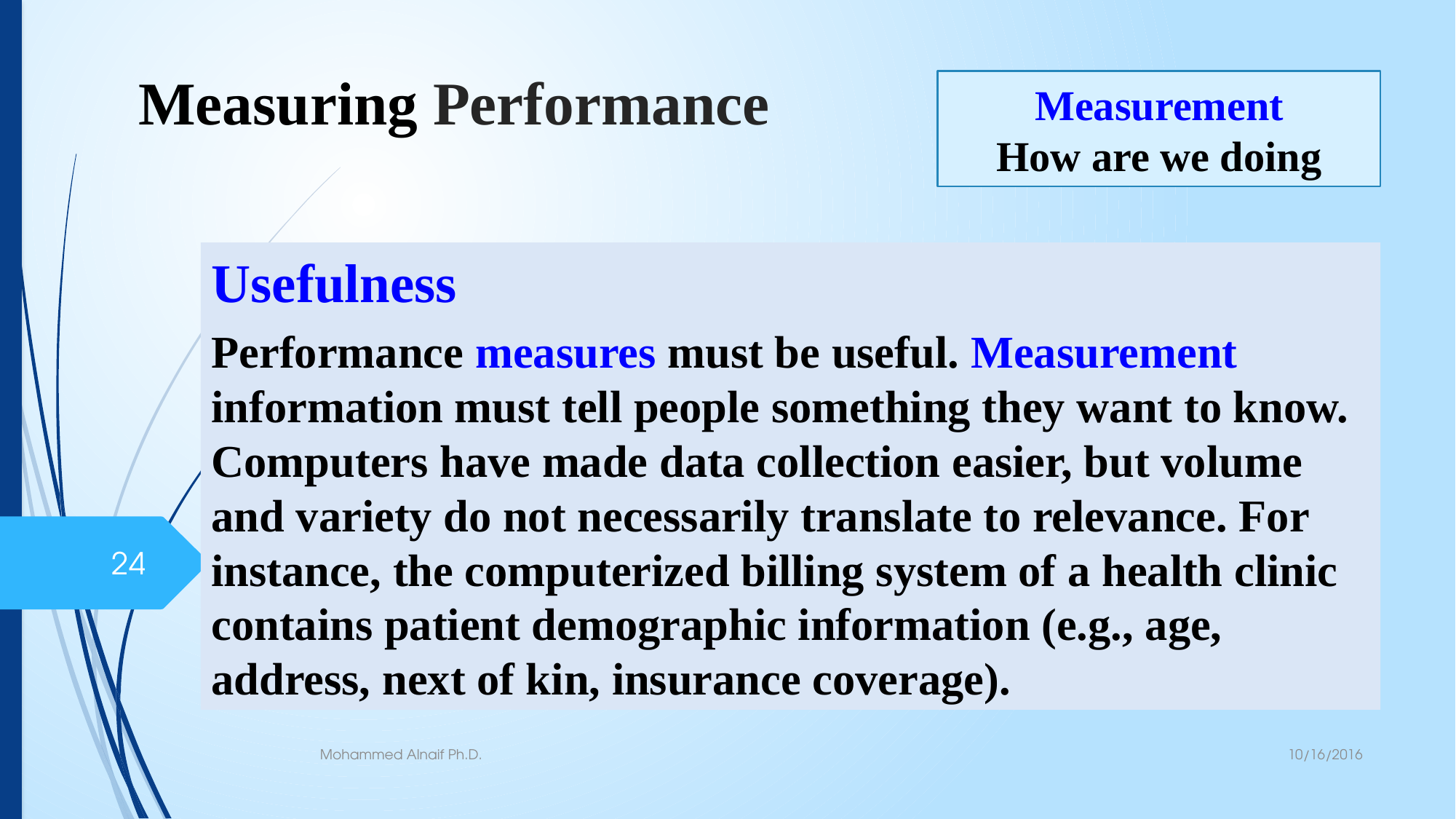

# Measuring Performance
Measurement
How are we doing

Usefulness
Performance measures must be useful. Measurement information must tell people something they want to know. Computers have made data collection easier, but volume and variety do not necessarily translate to relevance. For instance, the computerized billing system of a health clinic contains patient demographic information (e.g., age, address, next of kin, insurance coverage).
24
10/16/2016
Mohammed Alnaif Ph.D.